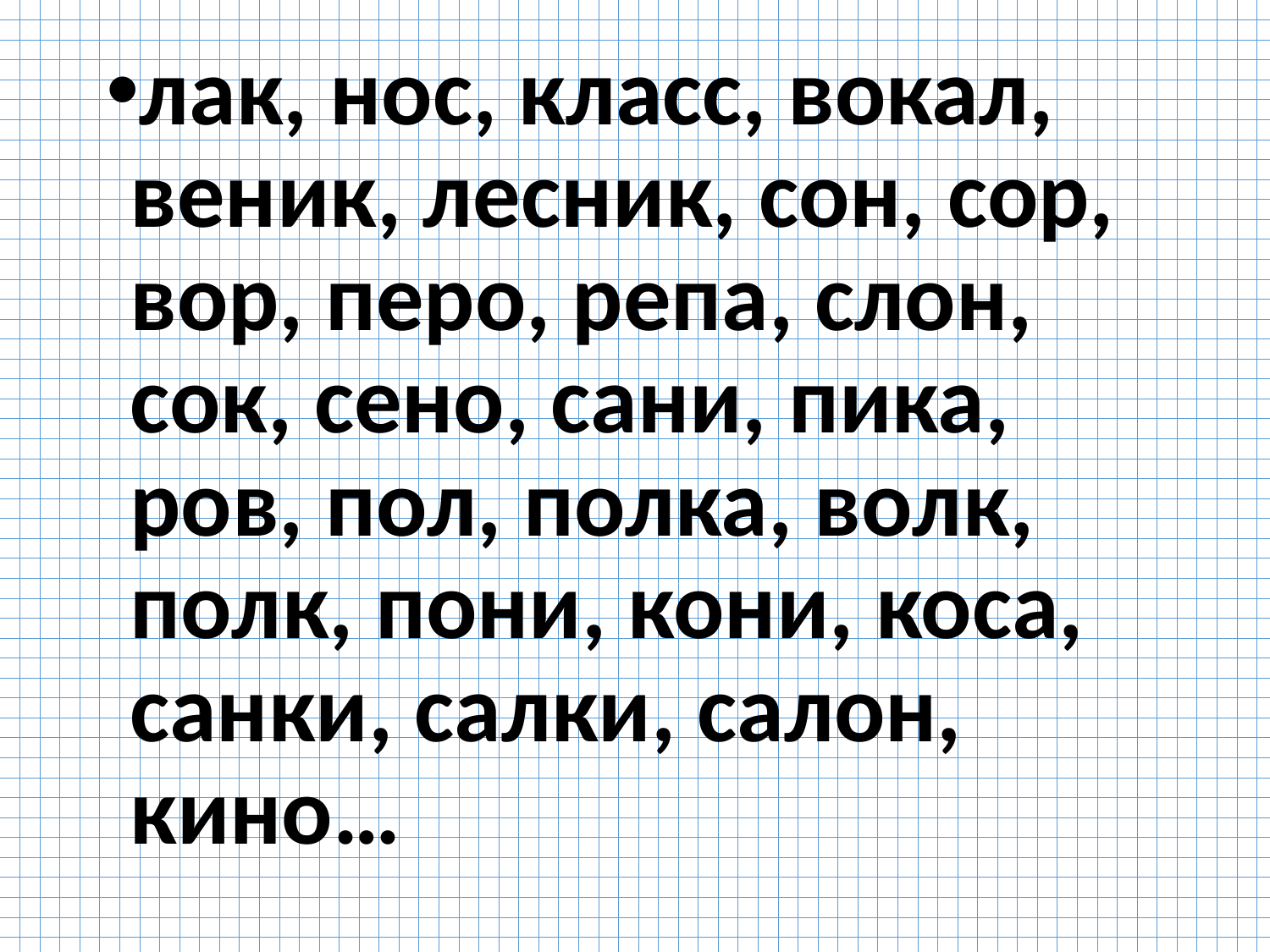

лак, нос, класс, вокал, веник, лесник, сон, сор, вор, перо, репа, слон, сок, сено, сани, пика, ров, пол, полка, волк, полк, пони, кони, коса, санки, салки, салон, кино…
#